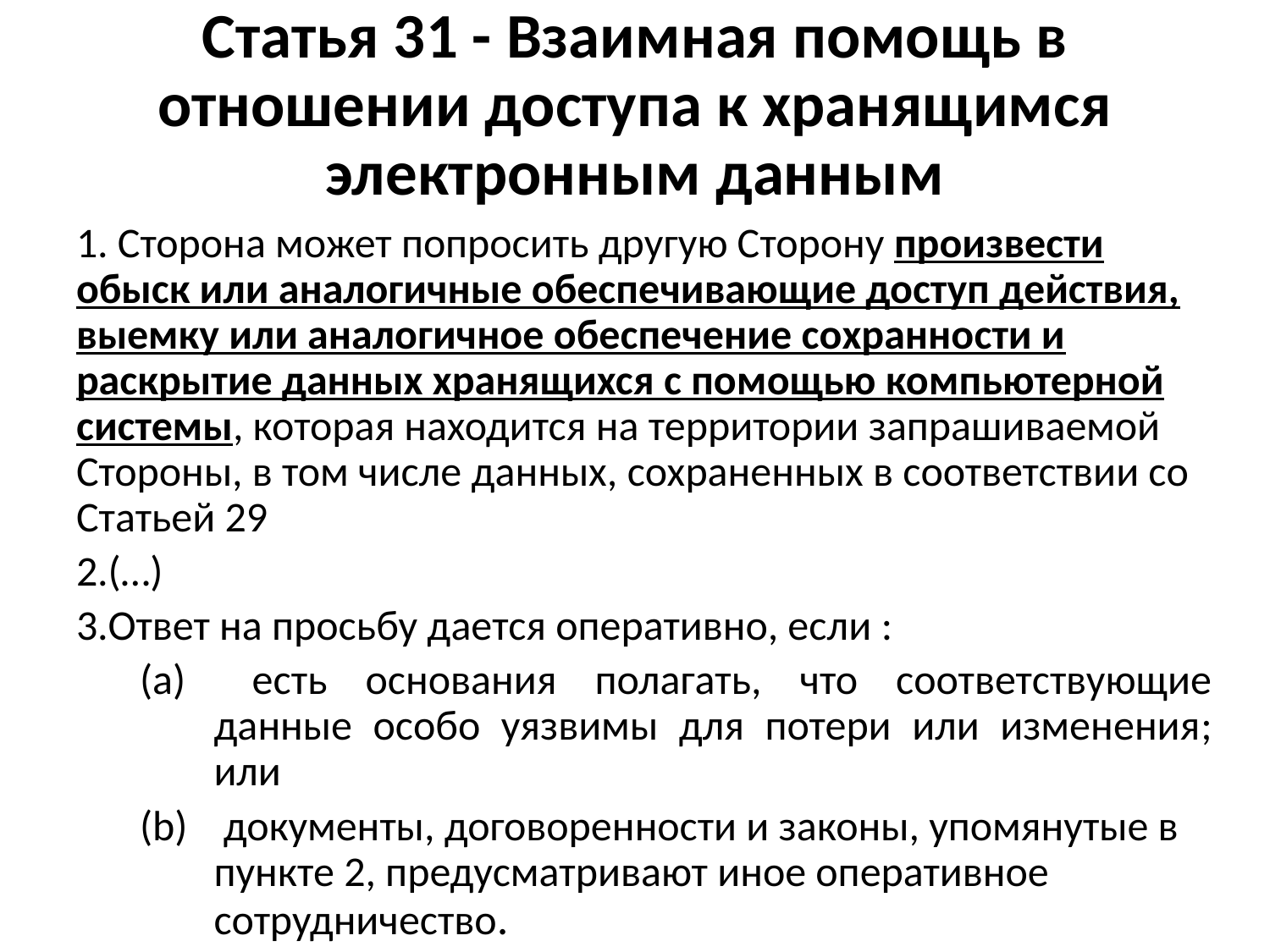

# Статья 31 - Взаимная помощь в отношении доступа к хранящимся электронным данным
 Сторона может попросить другую Сторону произвести обыск или аналогичные обеспечивающие доступ действия, выемку или аналогичное обеспечение сохранности и раскрытие данных хранящихся с помощью компьютерной системы, которая находится на территории запрашиваемой Стороны, в том числе данных, сохраненных в соответствии со Статьей 29
(…)
Ответ на просьбу дается оперативно, если :
(a)	 есть основания полагать, что соответствующие данные особо уязвимы для потери или изменения; или
(b)	 документы, договоренности и законы, упомянутые в пункте 2, предусматривают иное оперативное сотрудничество.